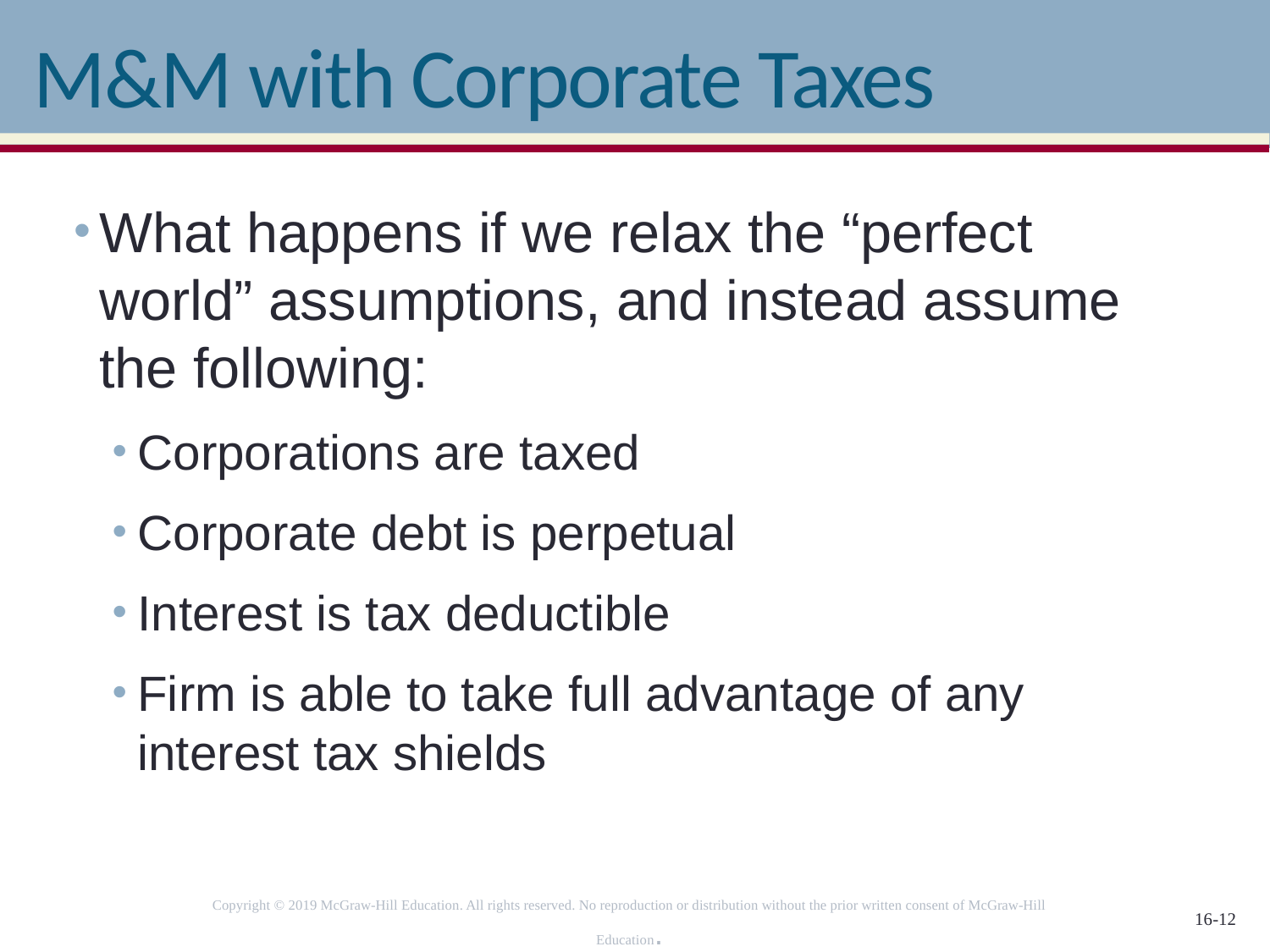

# M&M with Corporate Taxes
What happens if we relax the “perfect world” assumptions, and instead assume the following:
Corporations are taxed
Corporate debt is perpetual
Interest is tax deductible
Firm is able to take full advantage of any interest tax shields

Copyright © 2019 McGraw-Hill Education. All rights reserved. No reproduction or distribution without the prior written consent of McGraw-Hill Education.